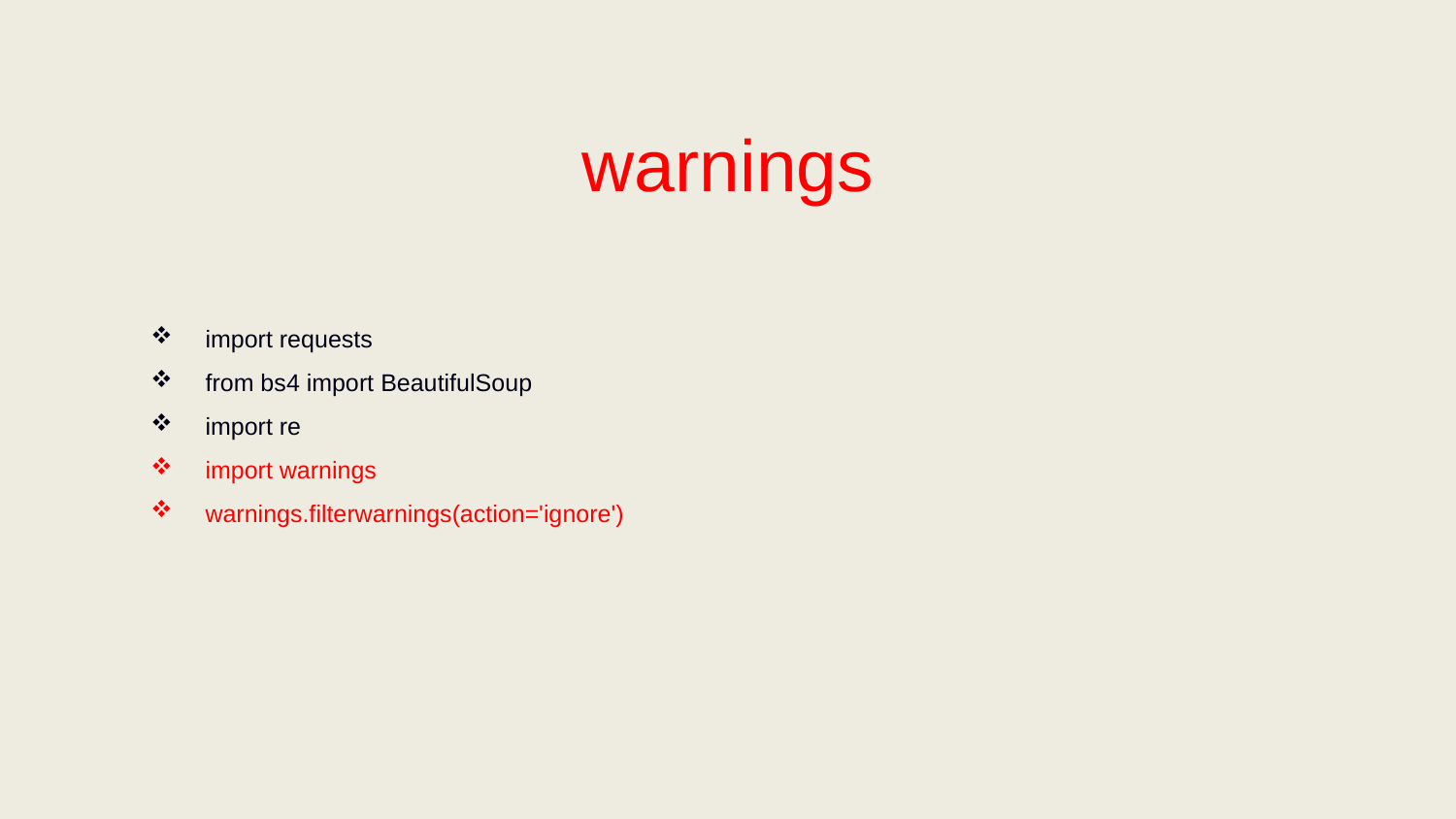

warnings
import requests
from bs4 import BeautifulSoup
import re
import warnings
warnings.filterwarnings(action='ignore')